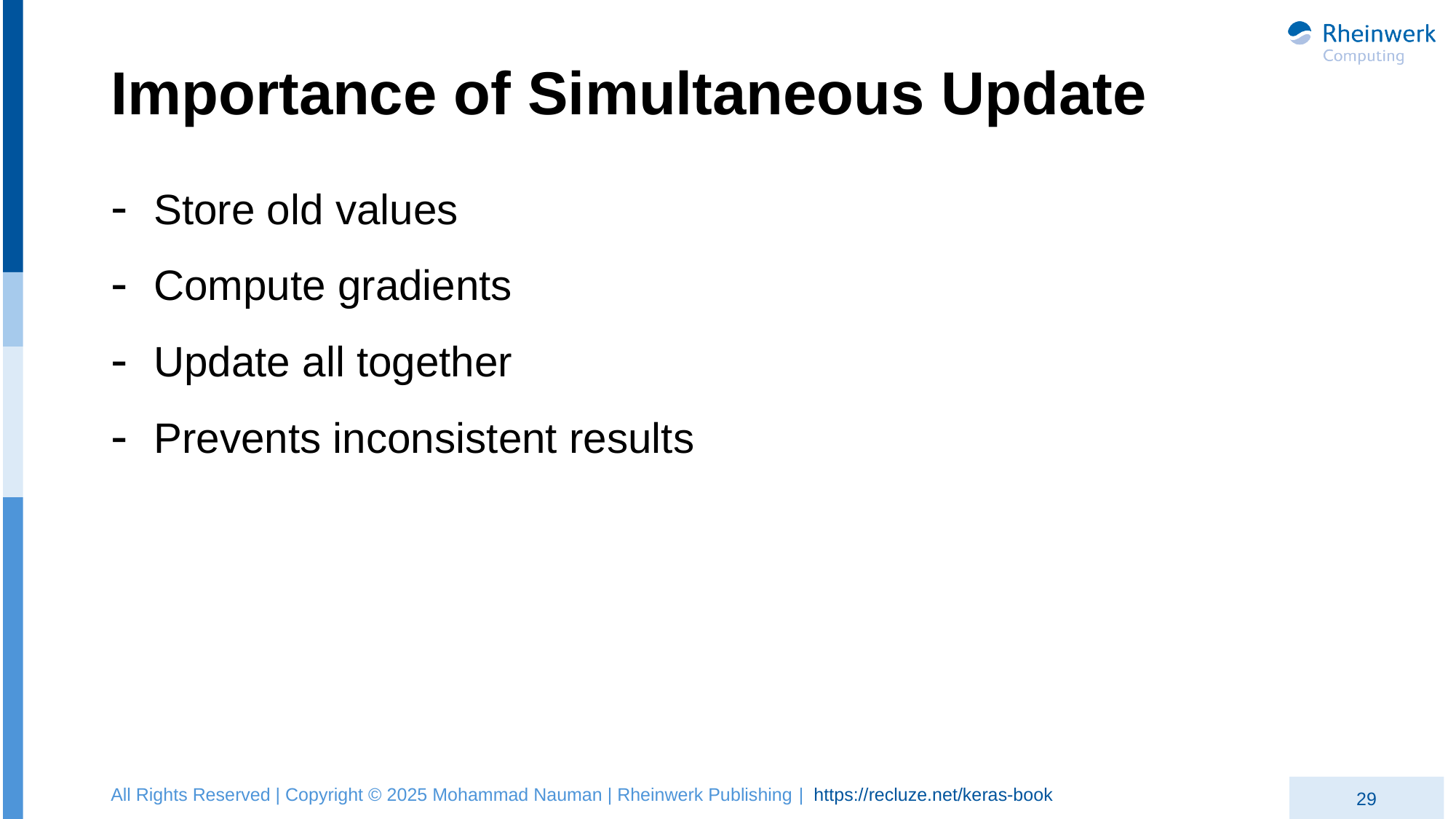

# Importance of Simultaneous Update
Store old values
Compute gradients
Update all together
Prevents inconsistent results